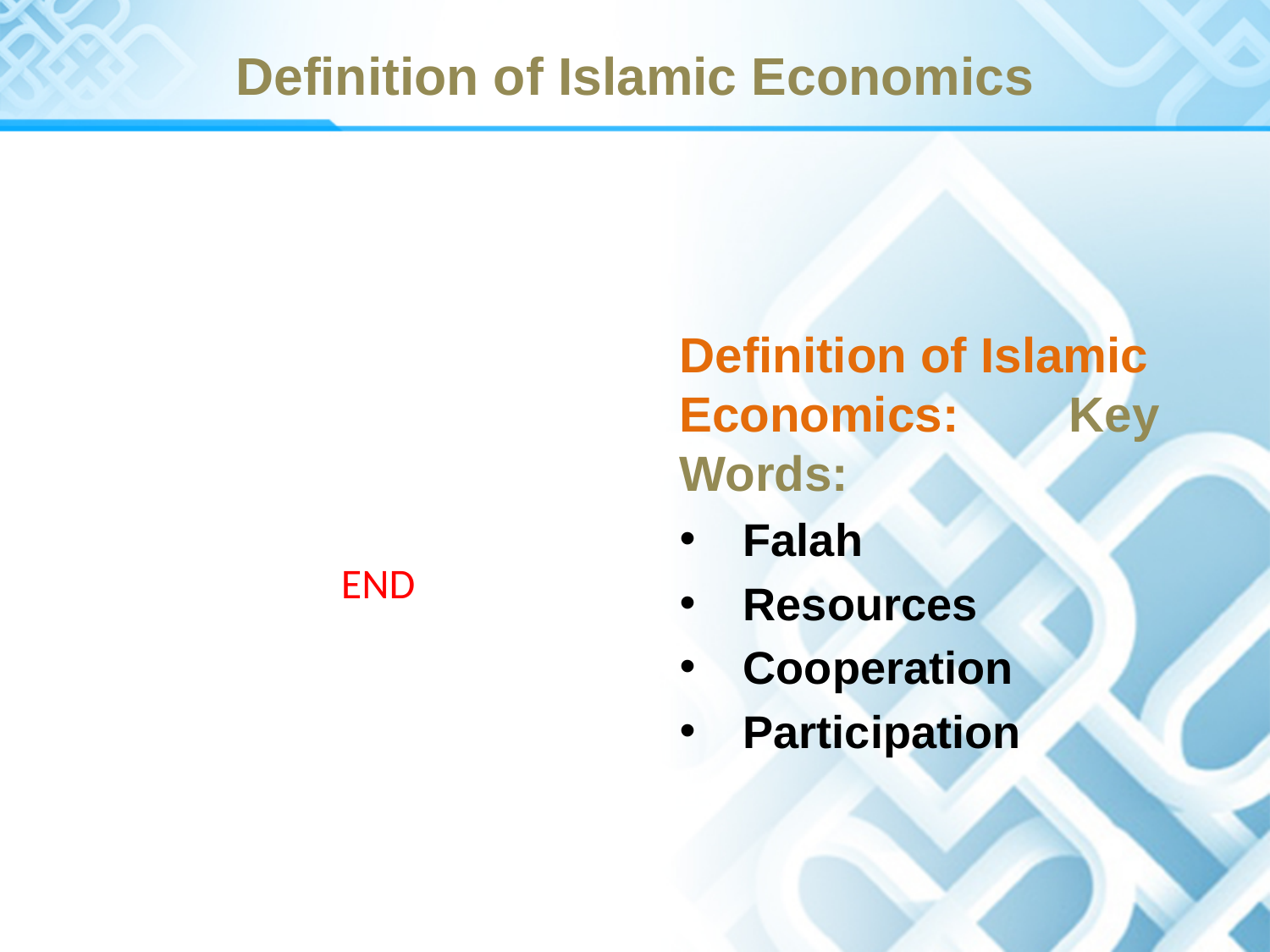

Definition of Islamic Economics
Definition of Islamic Economics:        Key Words:
Falah
Resources
Cooperation
Participation

END